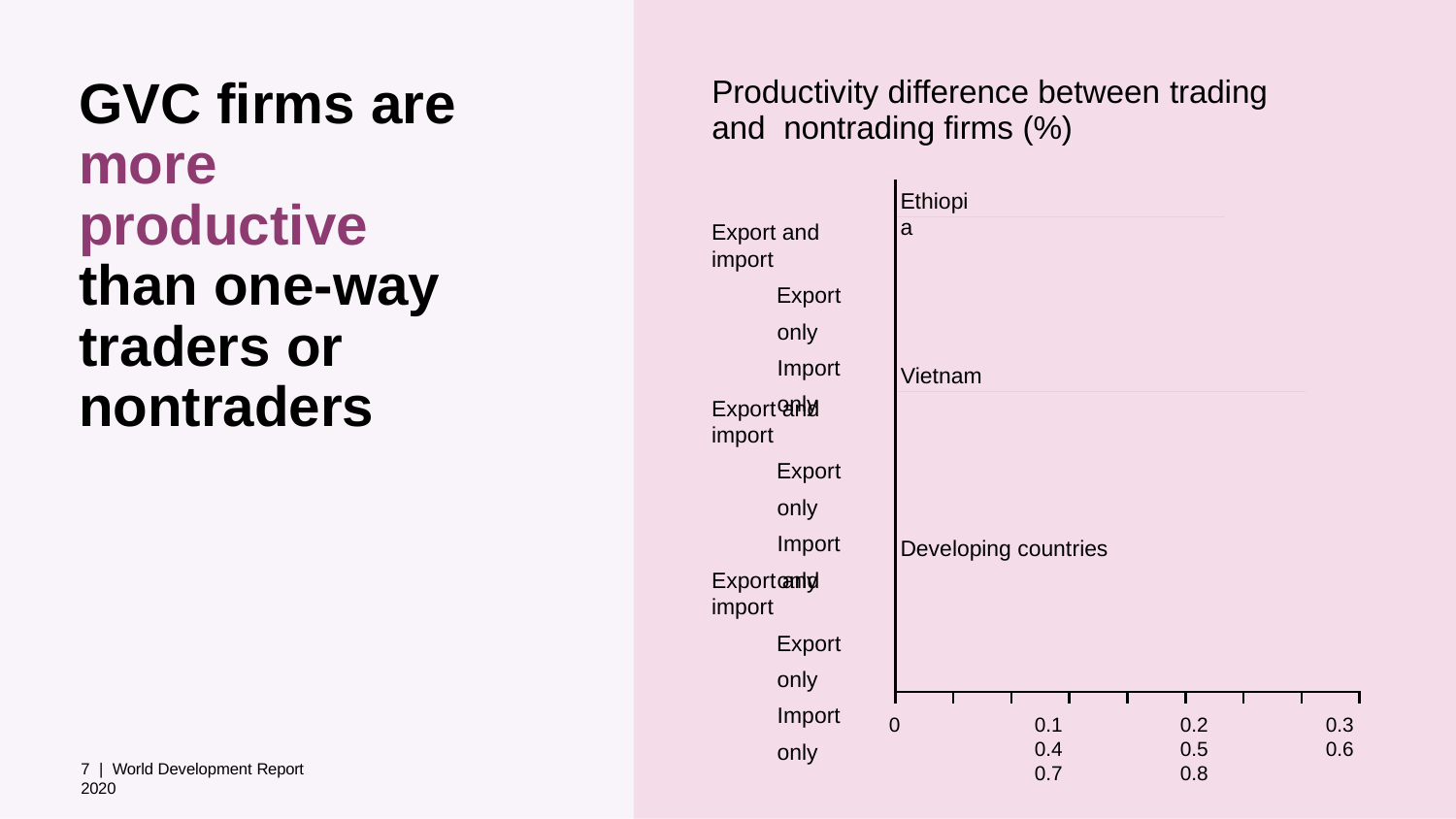

Productivity difference between trading and  nontrading firms (%)

Ethiopia
Export and import
Export only  Import only
Vietnam
Export and import
Export only  Import only
Developing countries
Export and import
Export only  Import only

0	0.1	0.2	0.3	0.4	0.5	0.6	0.7	0.8
# GVC firms are more productive than one-way traders or nontraders

7  |  World Development Report 2020